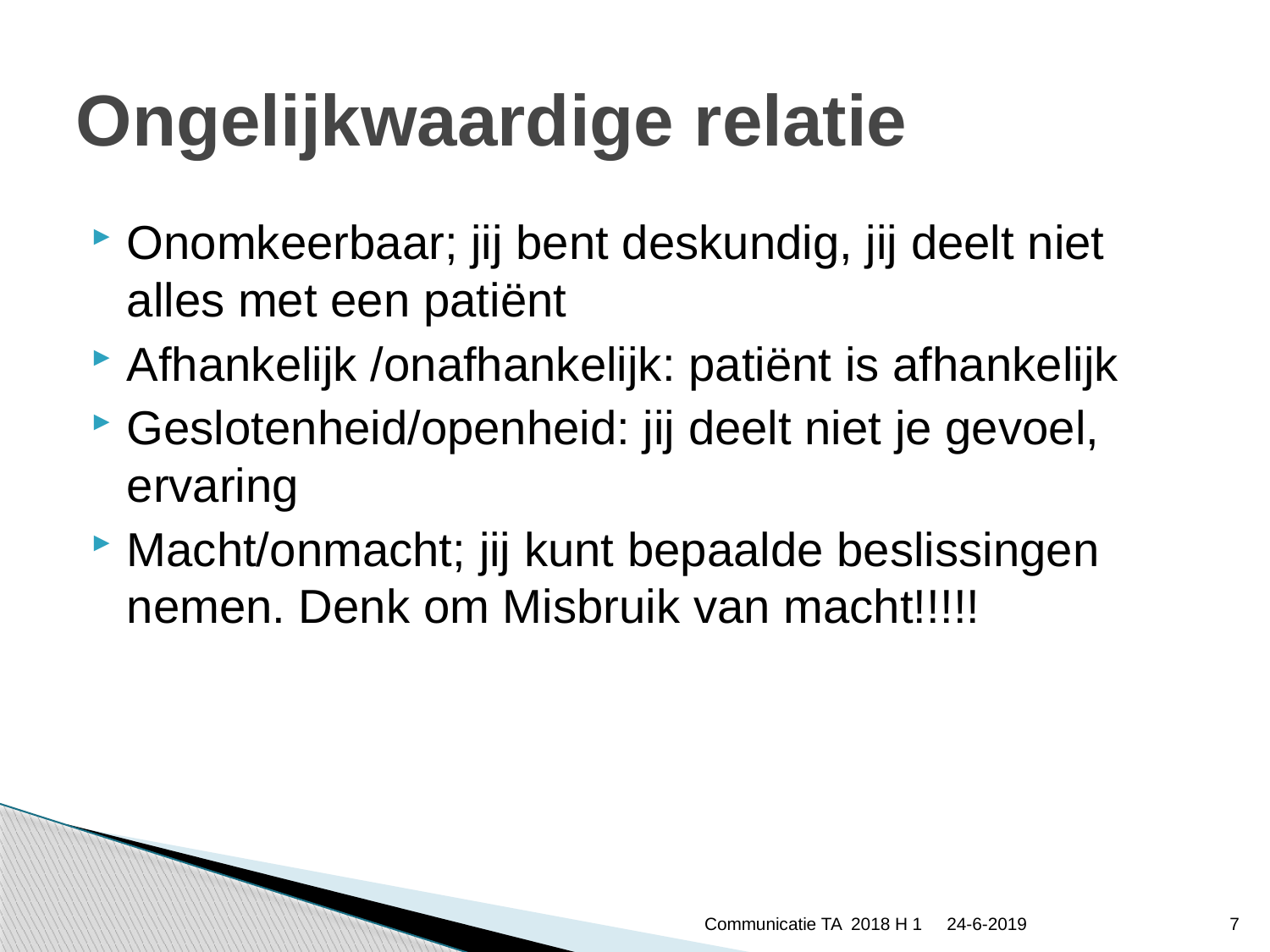

# Ongelijkwaardige relatie
Onomkeerbaar; jij bent deskundig, jij deelt niet alles met een patiënt
Afhankelijk /onafhankelijk: patiënt is afhankelijk
Geslotenheid/openheid: jij deelt niet je gevoel, ervaring
Macht/onmacht; jij kunt bepaalde beslissingen nemen. Denk om Misbruik van macht!!!!!
Communicatie TA  2018 H 1
24-6-2019
7